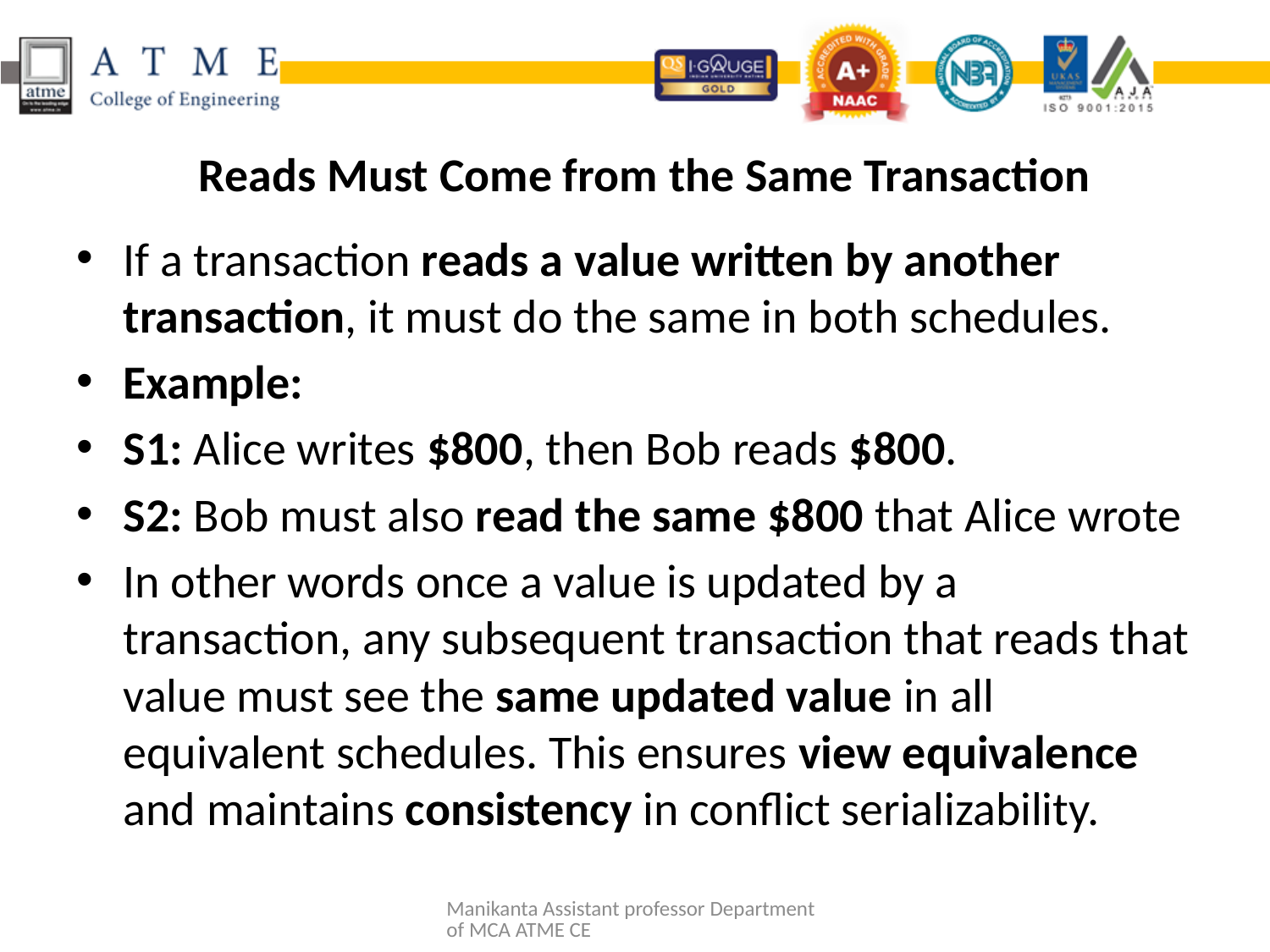

# Reads Must Come from the Same Transaction
If a transaction reads a value written by another transaction, it must do the same in both schedules.
Example:
S1: Alice writes $800, then Bob reads $800.
S2: Bob must also read the same $800 that Alice wrote
In other words once a value is updated by a transaction, any subsequent transaction that reads that value must see the same updated value in all equivalent schedules. This ensures view equivalence and maintains consistency in conflict serializability.

Manikanta Assistant professor Department of MCA ATME CE